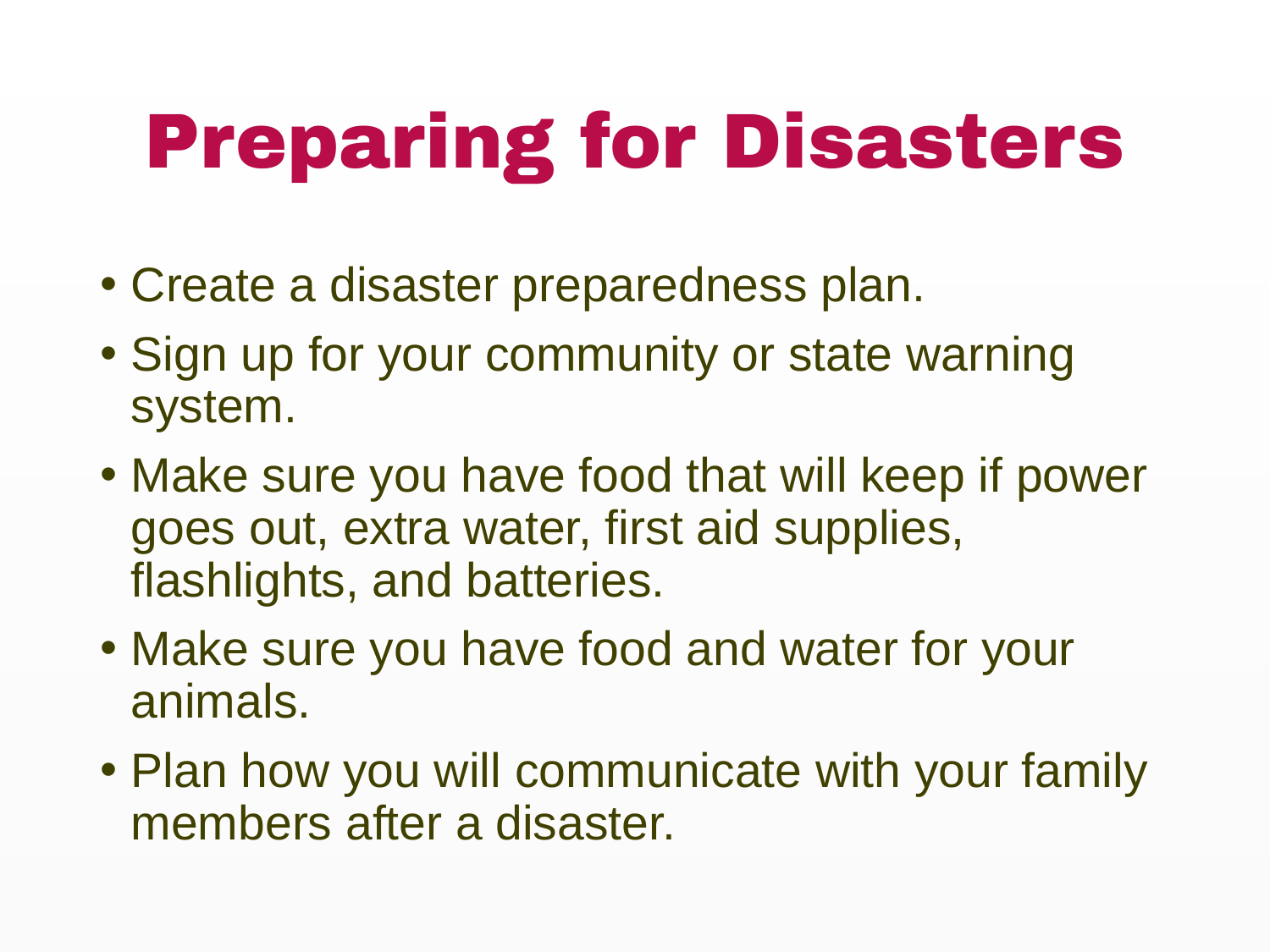

# Preparing for Disasters
Create a disaster preparedness plan.
Sign up for your community or state warning system.
Make sure you have food that will keep if power goes out, extra water, first aid supplies, flashlights, and batteries.
Make sure you have food and water for your animals.
Plan how you will communicate with your family members after a disaster.